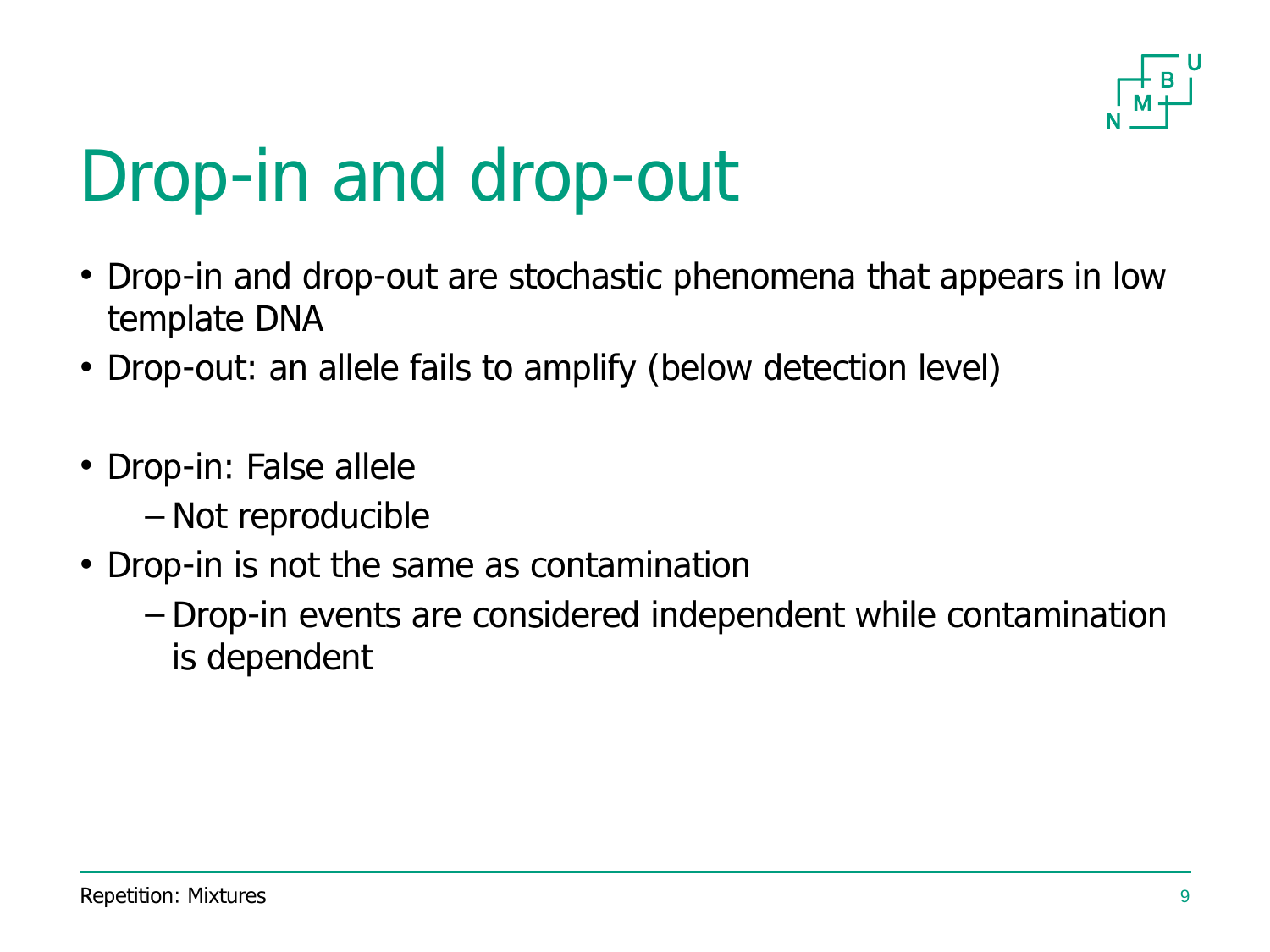

# Drop-in and drop-out
Drop-in and drop-out are stochastic phenomena that appears in low template DNA
Drop-out: an allele fails to amplify (below detection level)

Drop-in: False allele
Not reproducible
Drop-in is not the same as contamination
Drop-in events are considered independent while contamination is dependent
Repetition: Mixtures
9